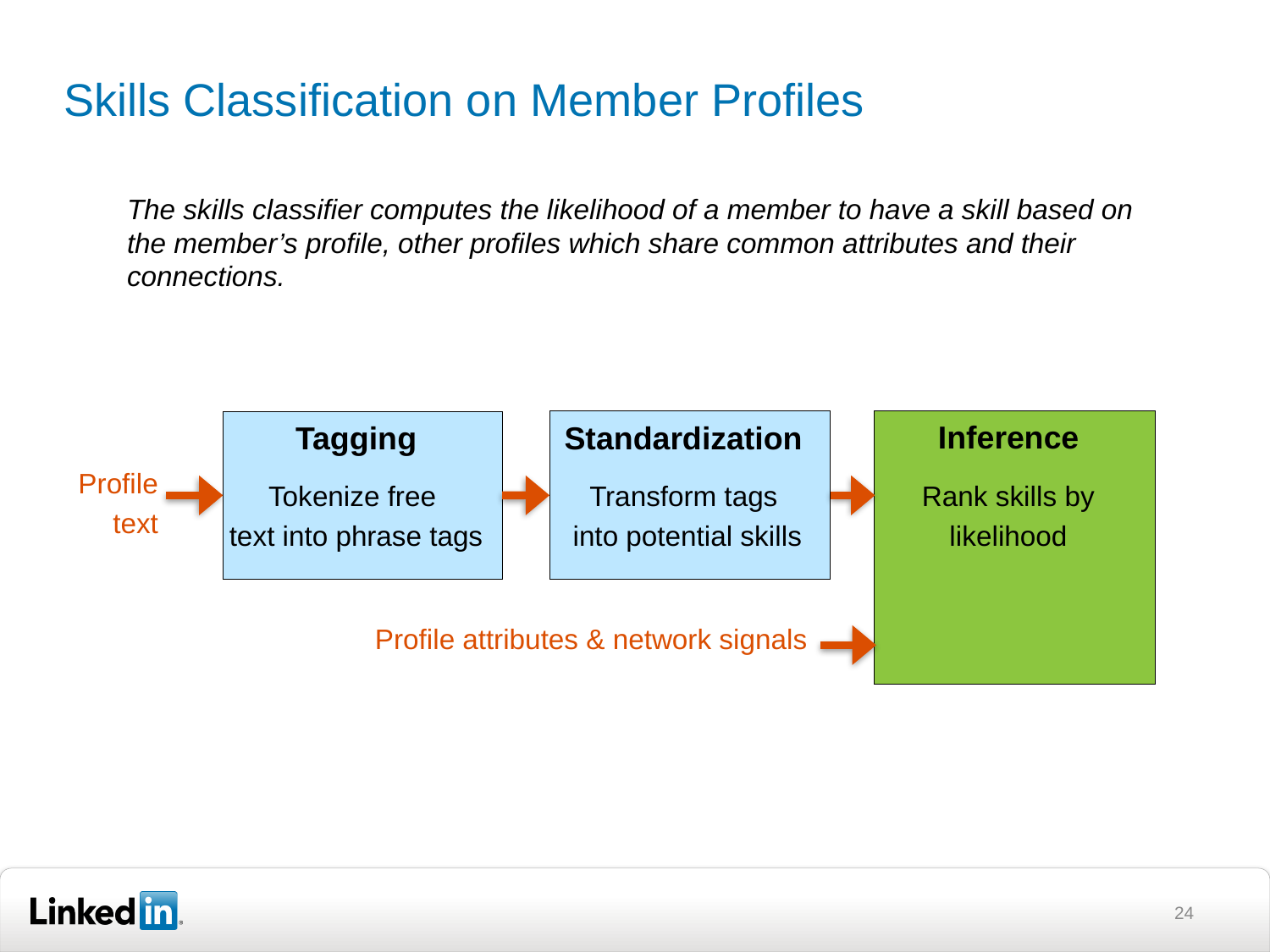

# Skills Classification on Member Profiles
The skills classifier computes the likelihood of a member to have a skill based on the member’s profile, other profiles which share common attributes and their connections.

Inference

Rank skills by
likelihood
Standardization

Transform tags
 into potential skills
Tagging

Tokenize free
text into phrase tags
Profile
text
Profile attributes & network signals

24